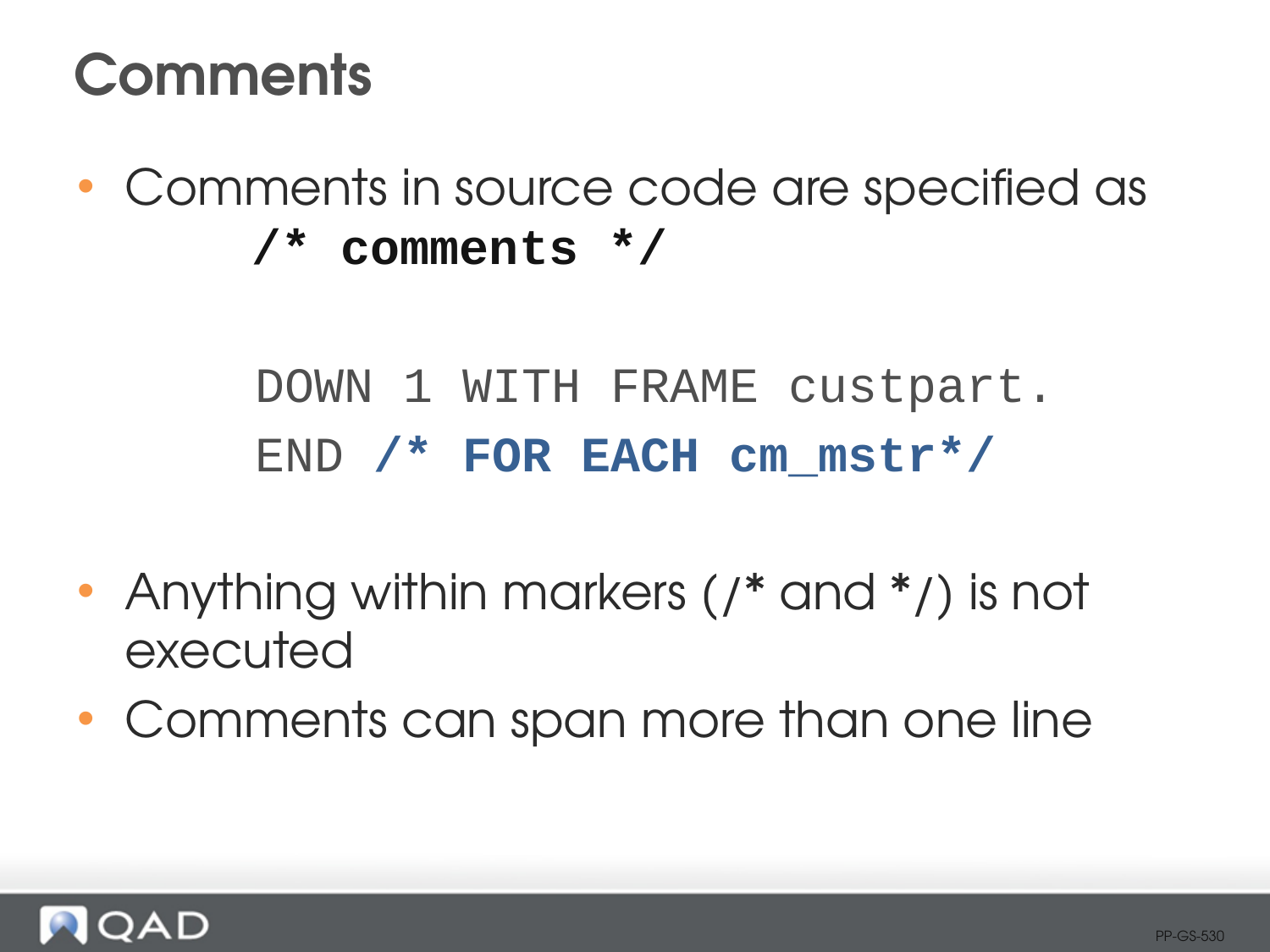

# Comments
Comments in source code are specified as
 	/* comments */

      DOWN 1 WITH FRAME custpart.
      END /* FOR EACH cm_mstr*/

Anything within markers (/* and */) is not executed
Comments can span more than one line
PP-GS-530